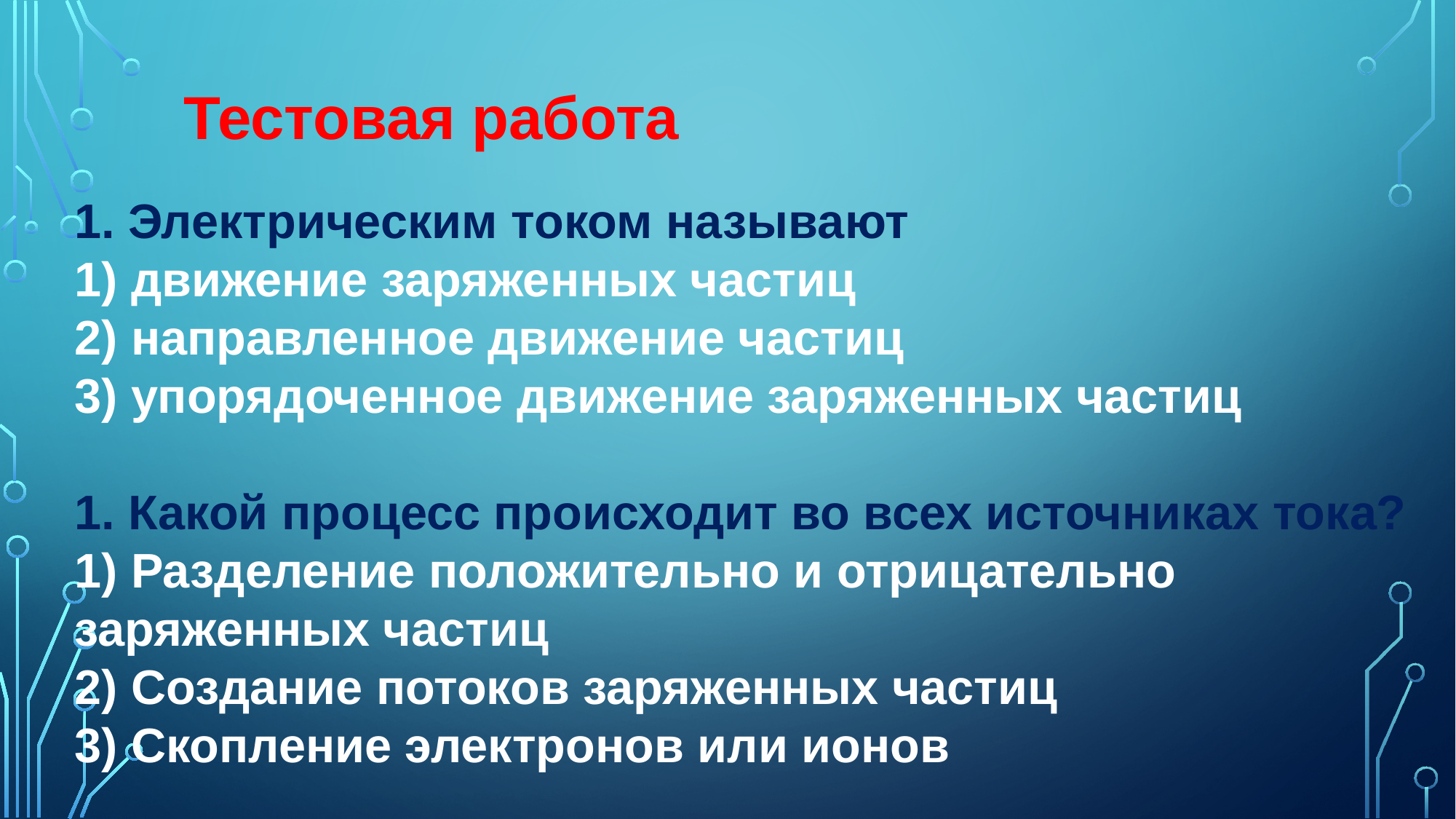

Тестовая работа

1. Электрическим током называют
1) движение заряженных частиц
2) направленное движение частиц
3) упорядоченное движение заряженных частиц

1. Какой процесс происходит во всех источниках тока?
1) Разделение положительно и отрицательно заряженных частиц
2) Создание потоков заряженных частиц
3) Скопление электронов или ионов